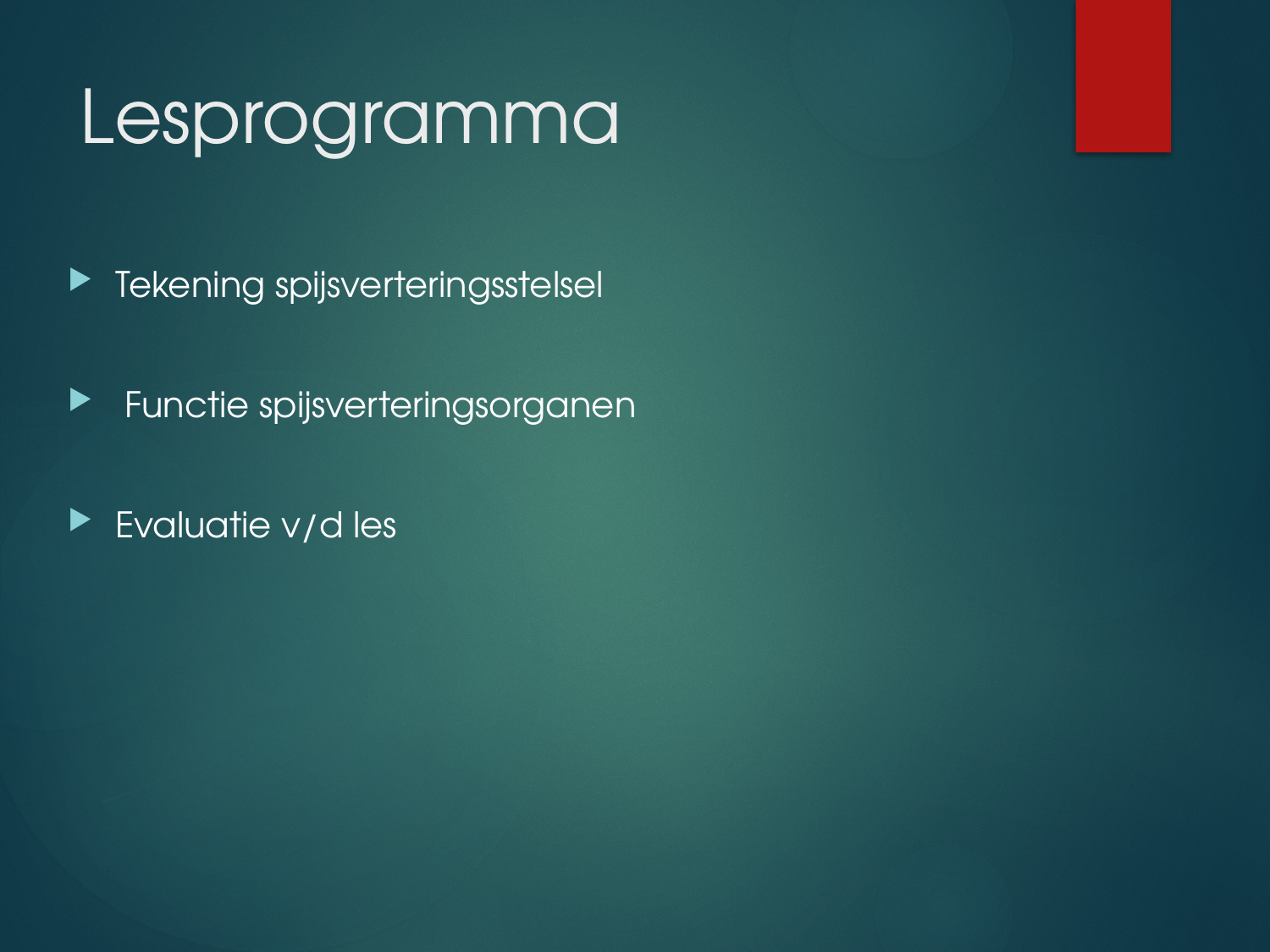

# Lesprogramma
Tekening spijsverteringsstelsel

 Functie spijsverteringsorganen

Evaluatie v/d les